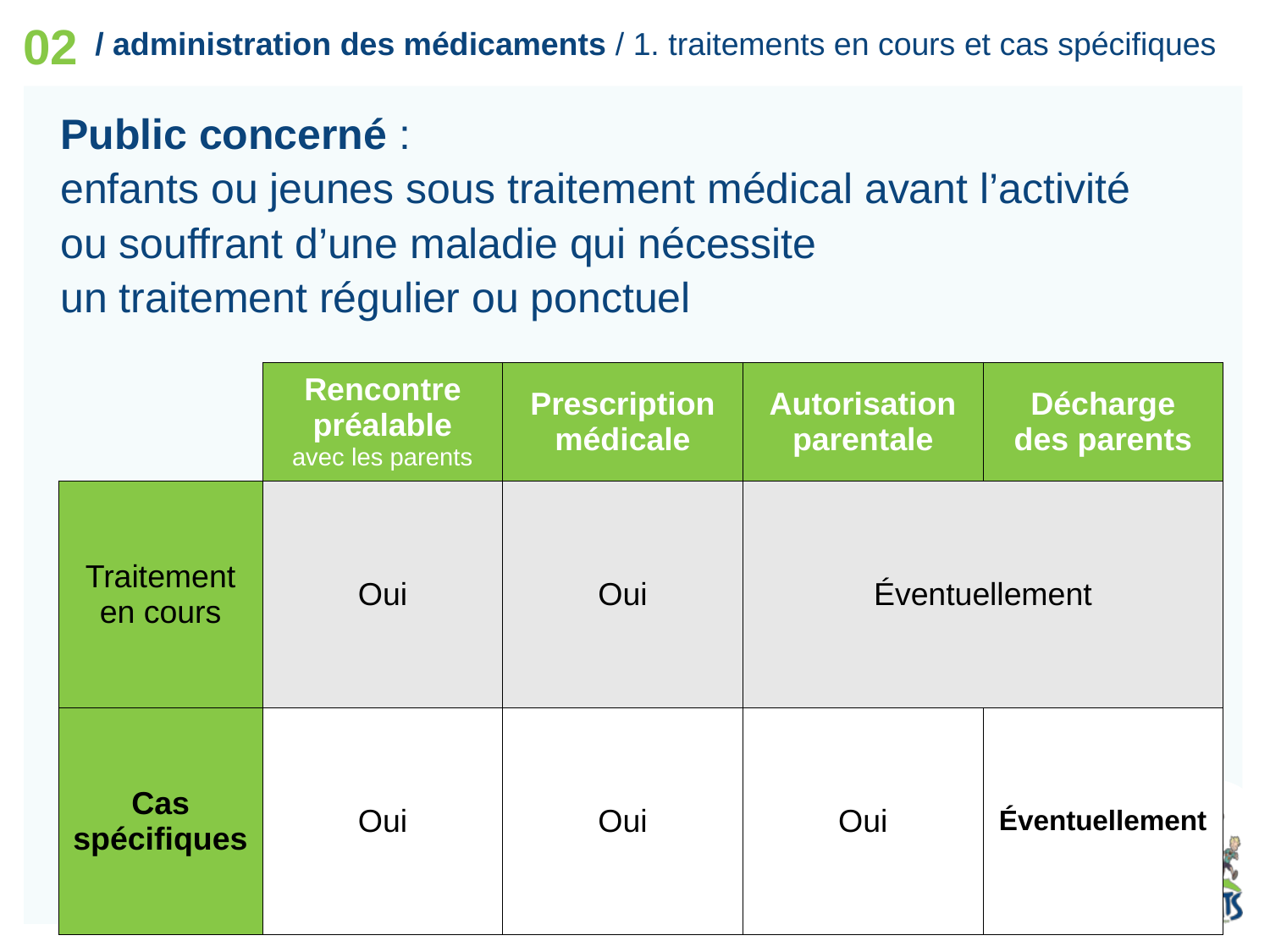

02
/ administration des médicaments / 1. traitements en cours et cas spécifiques
Public concerné :
enfants ou jeunes sous traitement médical avant l’activité
ou souffrant d’une maladie qui nécessite
un traitement régulier ou ponctuel
|  | Rencontre préalable avec les parents | Prescription médicale | Autorisation parentale | Décharge des parents |
| --- | --- | --- | --- | --- |
| Traitement en cours | Oui | Oui | Éventuellement |  |
| Cas spécifiques | Oui | Oui | Oui | Éventuellement |